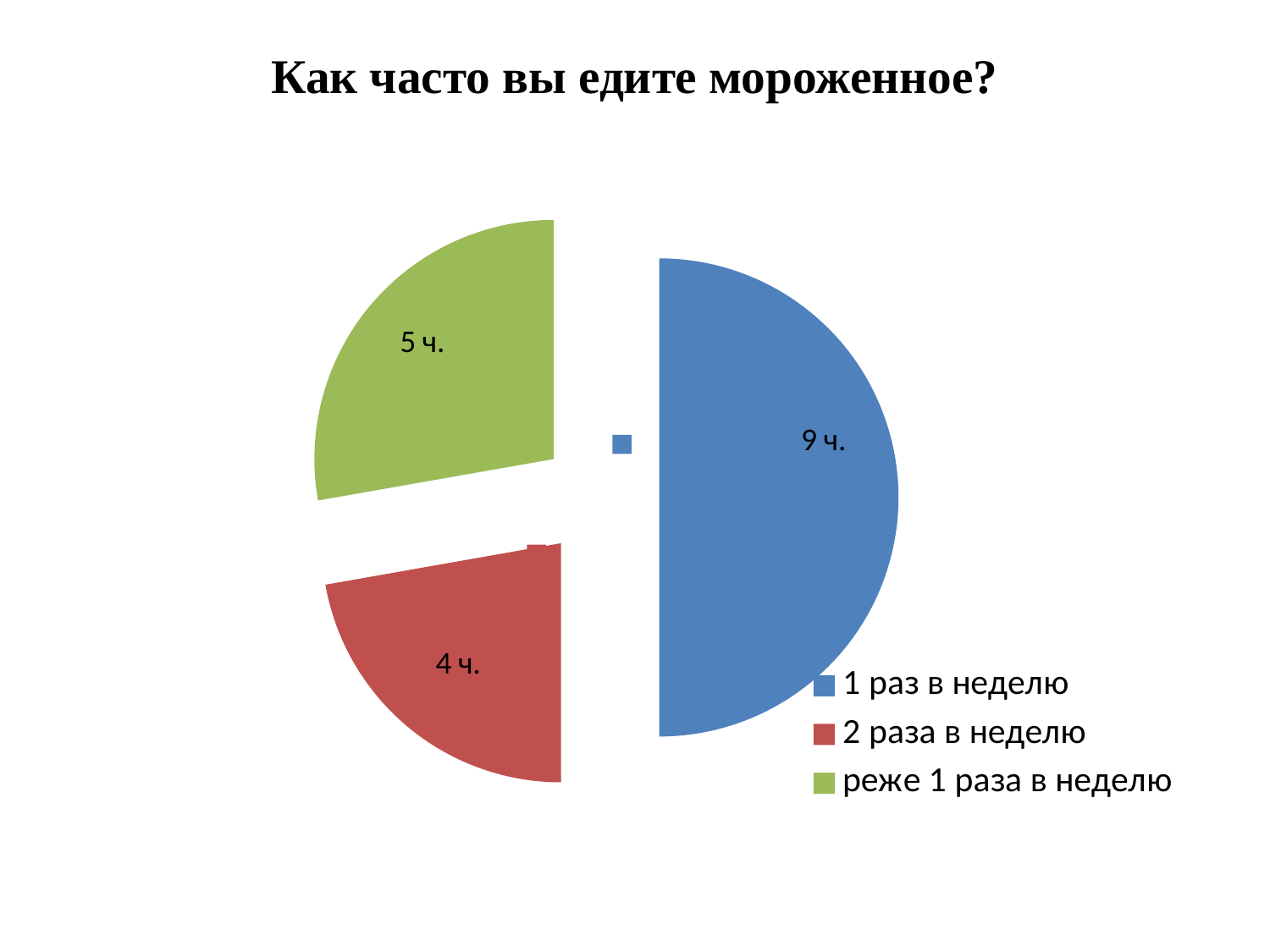

# Как часто вы едите мороженное?

### Chart

| Category | Как часто вы едите мороженное? |
|---|---|
| 1 раз в неделю | 9.0 |
| 2 раза в неделю | 4.0 |
| реже 1 раза в неделю | 5.0 |